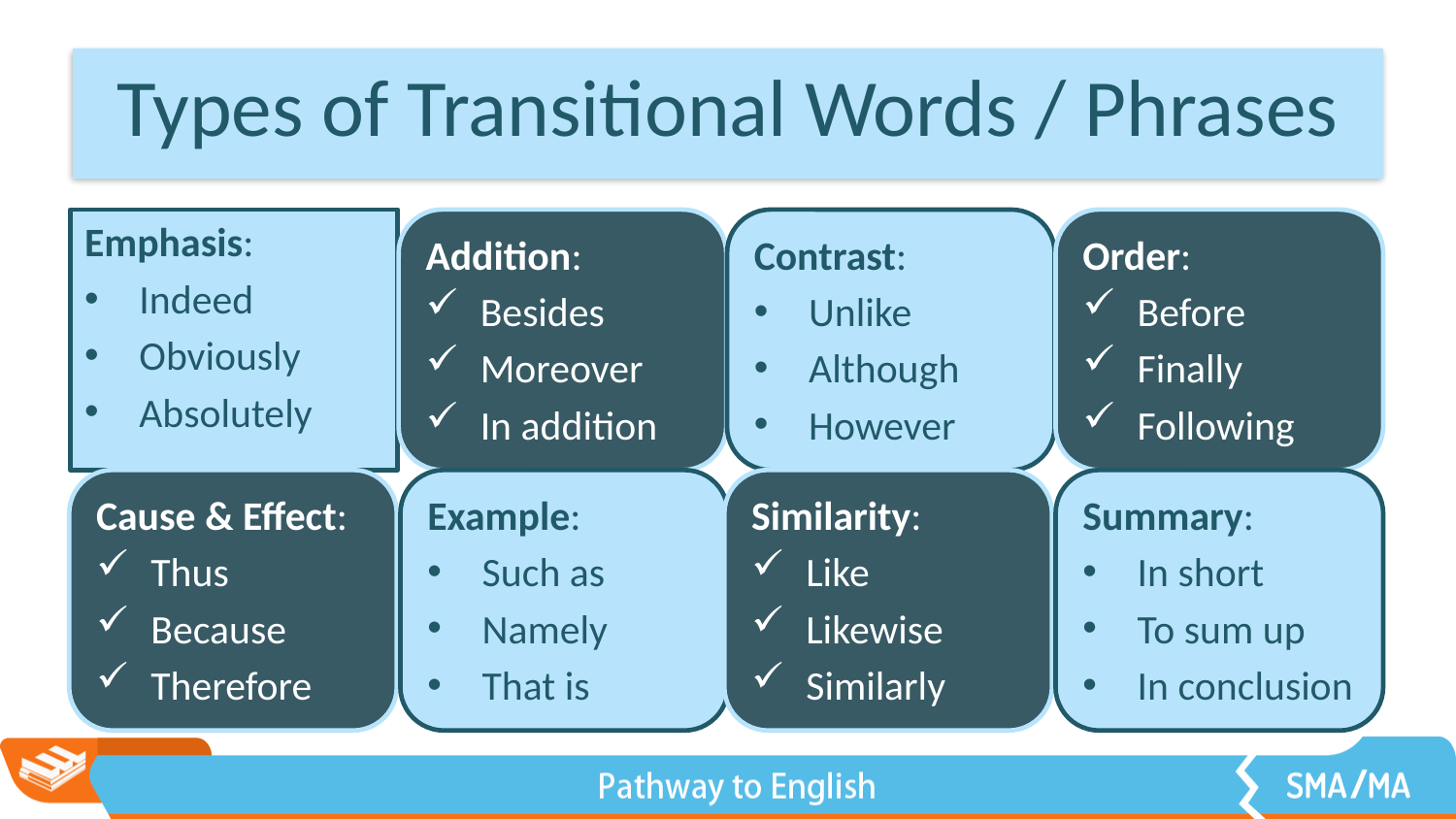

# Types of Transitional Words / Phrases
Addition:
Besides
Moreover
In addition

Order:
Before
Finally
Following

Emphasis:
Indeed
Obviously
Absolutely
Contrast:
Unlike
Although
However
Similarity:
Like
Likewise
Similarly

Cause & Effect:
Thus
Because
Therefore

Summary:
In short
To sum up
In conclusion
Example:
Such as
Namely
That is